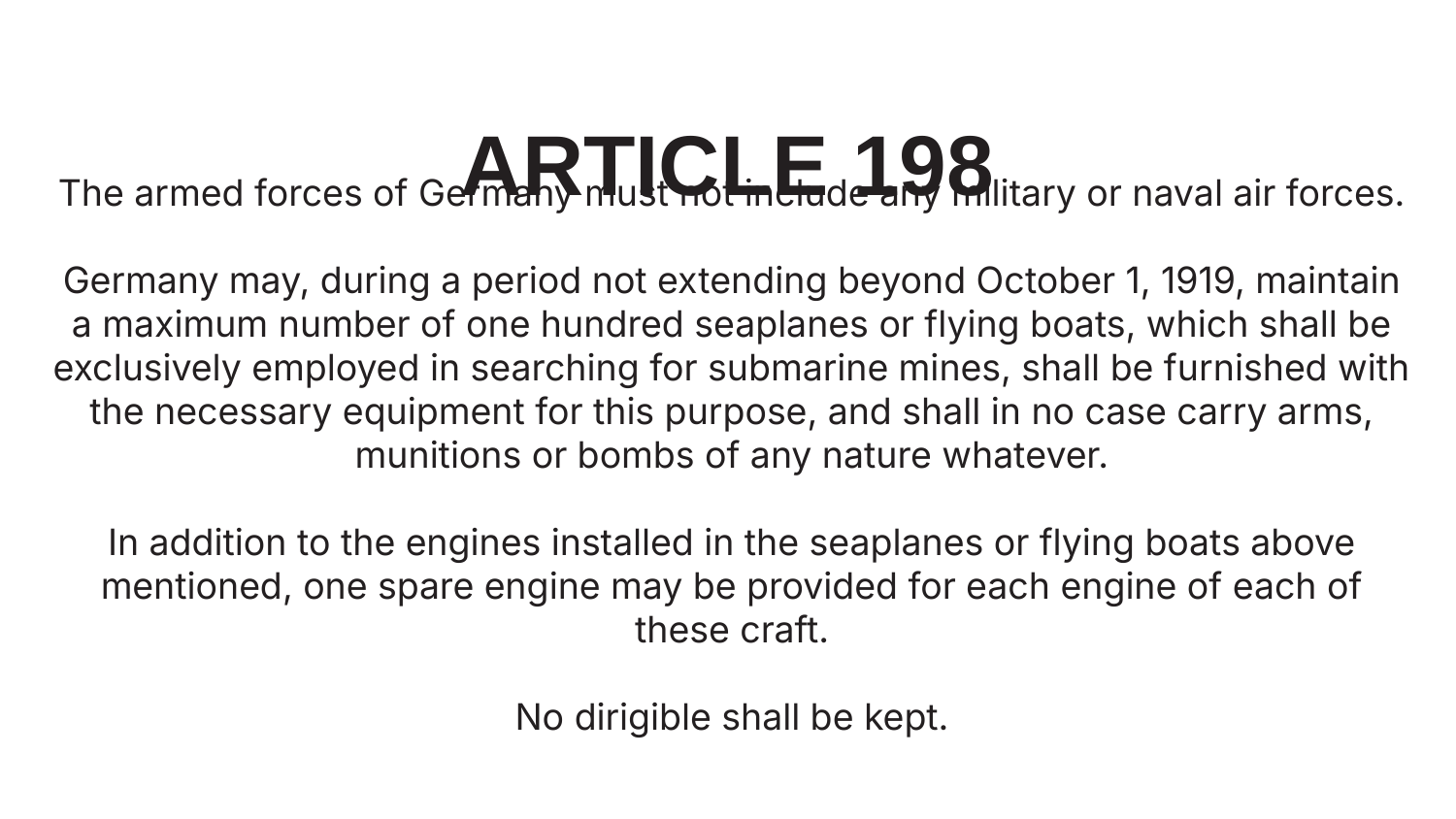

ARTICLE 198
The armed forces of Germany must not include any military or naval air forces.

Germany may, during a period not extending beyond October 1, 1919, maintain a maximum number of one hundred seaplanes or flying boats, which shall be exclusively employed in searching for submarine mines, shall be furnished with the necessary equipment for this purpose, and shall in no case carry arms, munitions or bombs of any nature whatever.

In addition to the engines installed in the seaplanes or flying boats above mentioned, one spare engine may be provided for each engine of each of these craft.

No dirigible shall be kept.